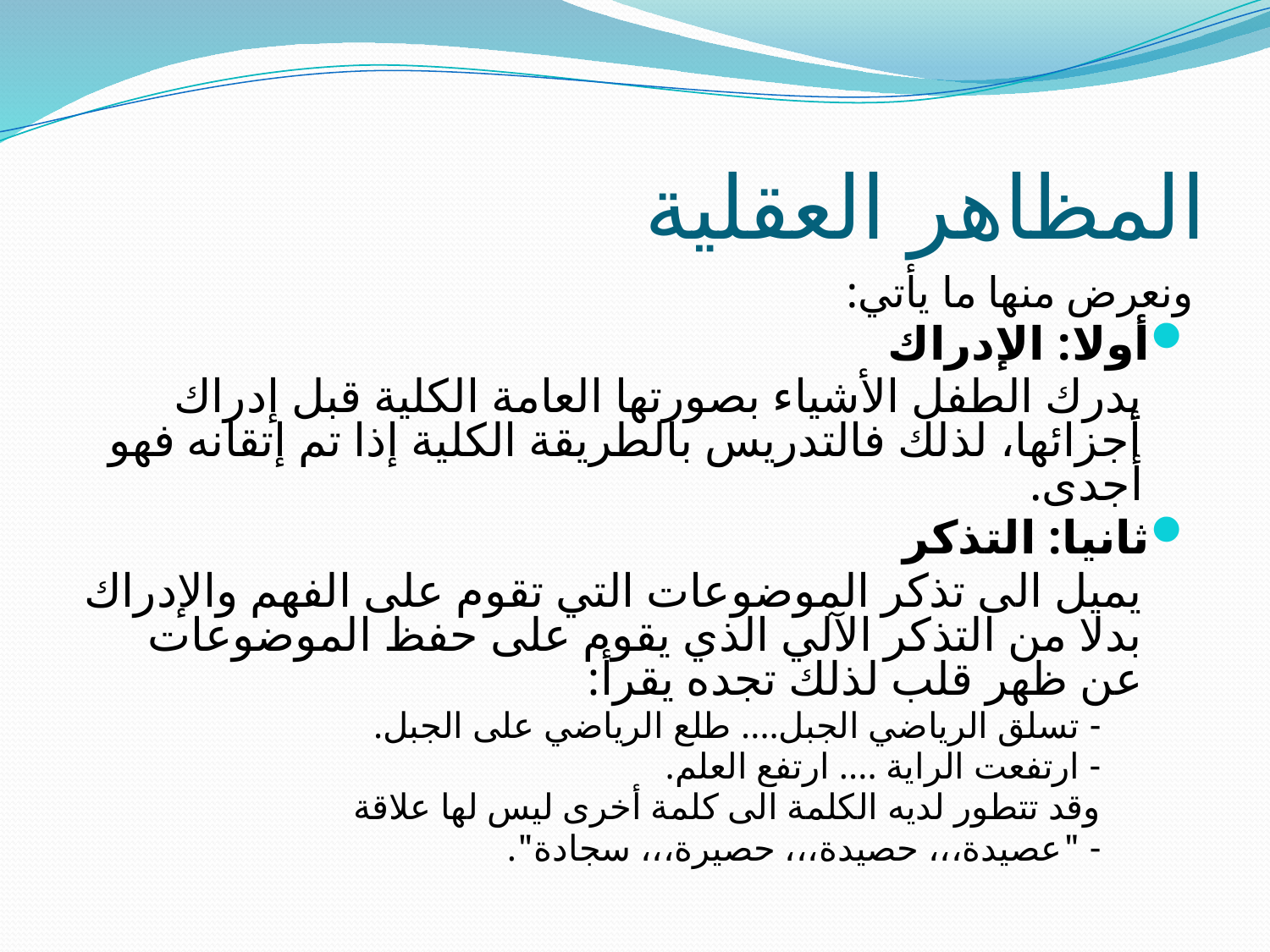

# المظاهر العقلية
ونعرض منها ما يأتي:
أولا: الإدراك
يدرك الطفل الأشياء بصورتها العامة الكلية قبل إدراك أجزائها، لذلك فالتدريس بالطريقة الكلية إذا تم إتقانه فهو أجدى.
ثانيا: التذكر
يميل الى تذكر الموضوعات التي تقوم على الفهم والإدراك بدلا من التذكر الآلي الذي يقوم على حفظ الموضوعات عن ظهر قلب لذلك تجده يقرأ:
- تسلق الرياضي الجبل.... طلع الرياضي على الجبل.
- ارتفعت الراية .... ارتفع العلم.
وقد تتطور لديه الكلمة الى كلمة أخرى ليس لها علاقة
- "عصيدة،،، حصيدة،،، حصيرة،،، سجادة".